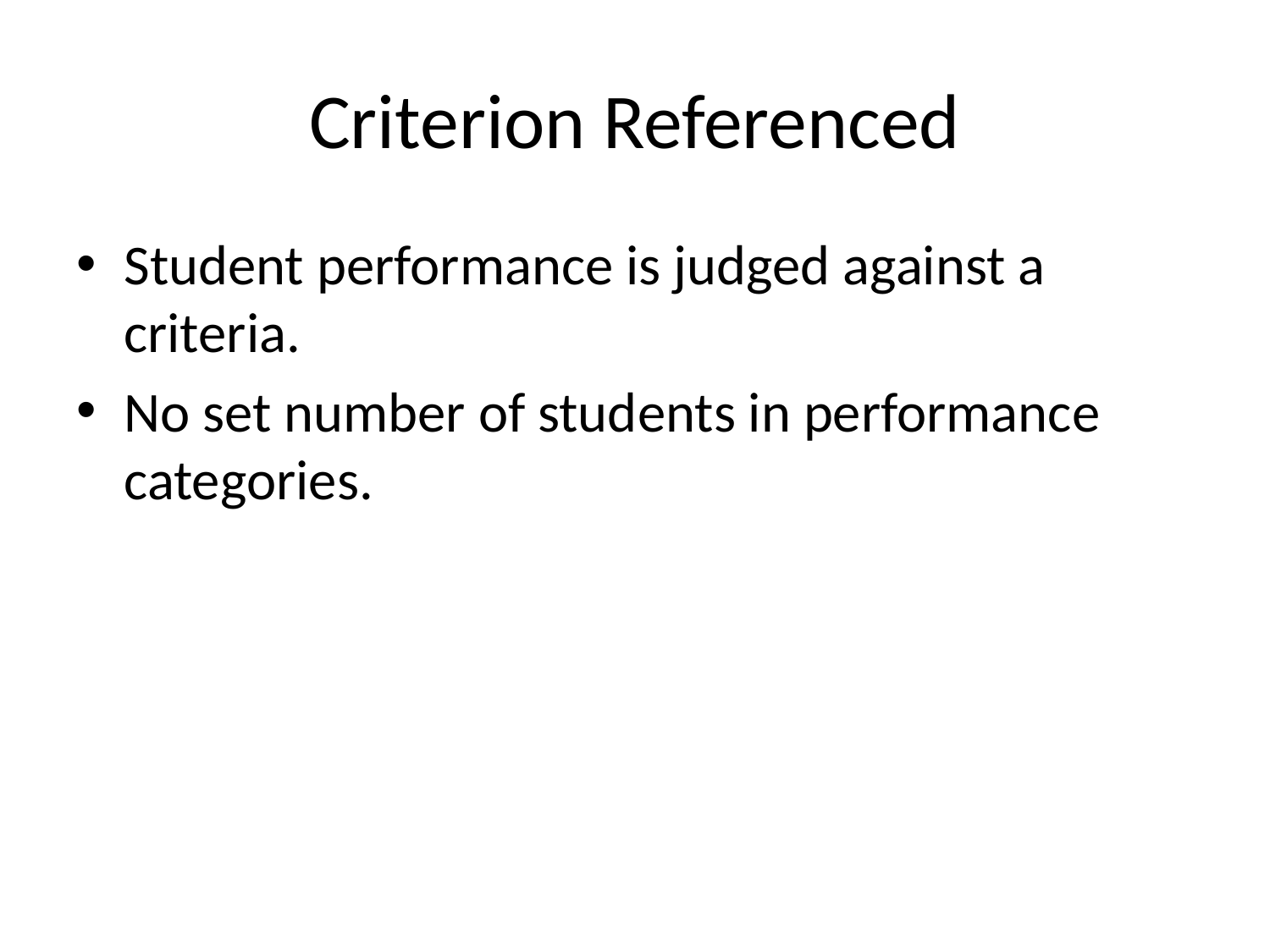

# Criterion Referenced
Student performance is judged against a criteria.
No set number of students in performance categories.